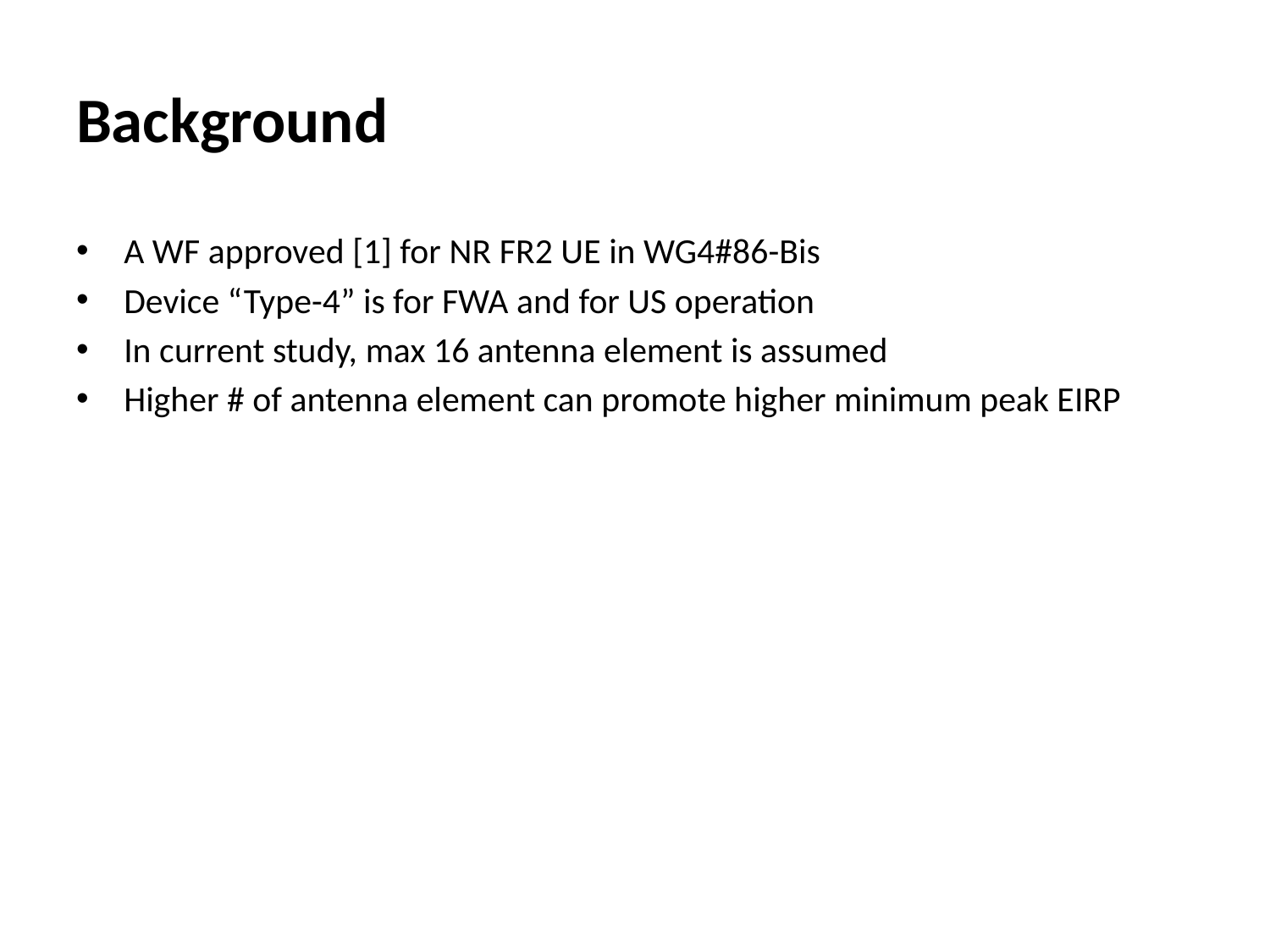

# Background
A WF approved [1] for NR FR2 UE in WG4#86-Bis
Device “Type-4” is for FWA and for US operation
In current study, max 16 antenna element is assumed
Higher # of antenna element can promote higher minimum peak EIRP